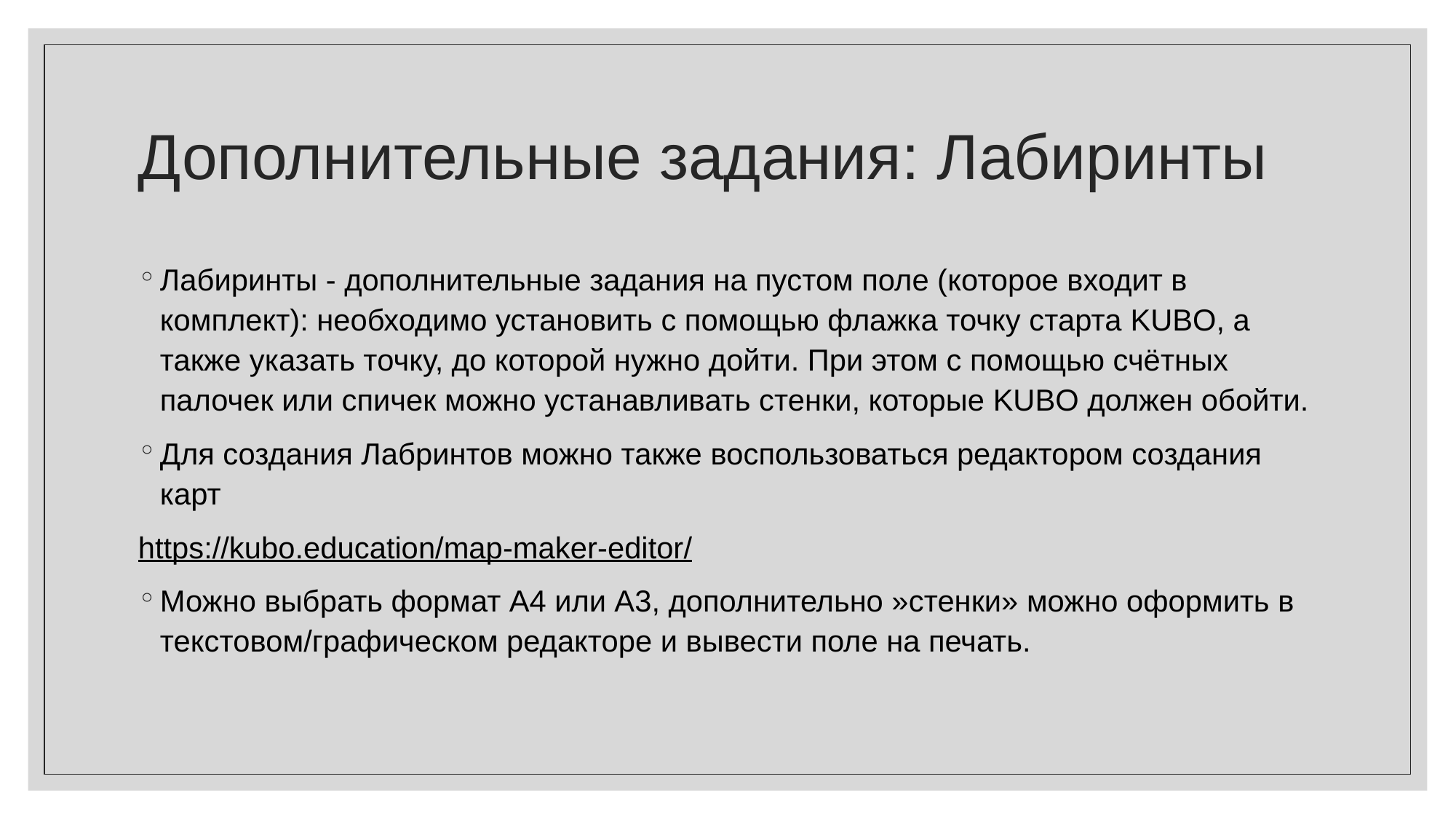

# Дополнительные задания: Лабиринты
Лабиринты - дополнительные задания на пустом поле (которое входит в комплект): необходимо установить с помощью флажка точку старта KUBO, а также указать точку, до которой нужно дойти. При этом с помощью счётных палочек или спичек можно устанавливать стенки, которые KUBO должен обойти.
Для создания Лабринтов можно также воспользоваться редактором создания карт
https://kubo.education/map-maker-editor/
Можно выбрать формат А4 или А3, дополнительно »стенки» можно оформить в текстовом/графическом редакторе и вывести поле на печать.